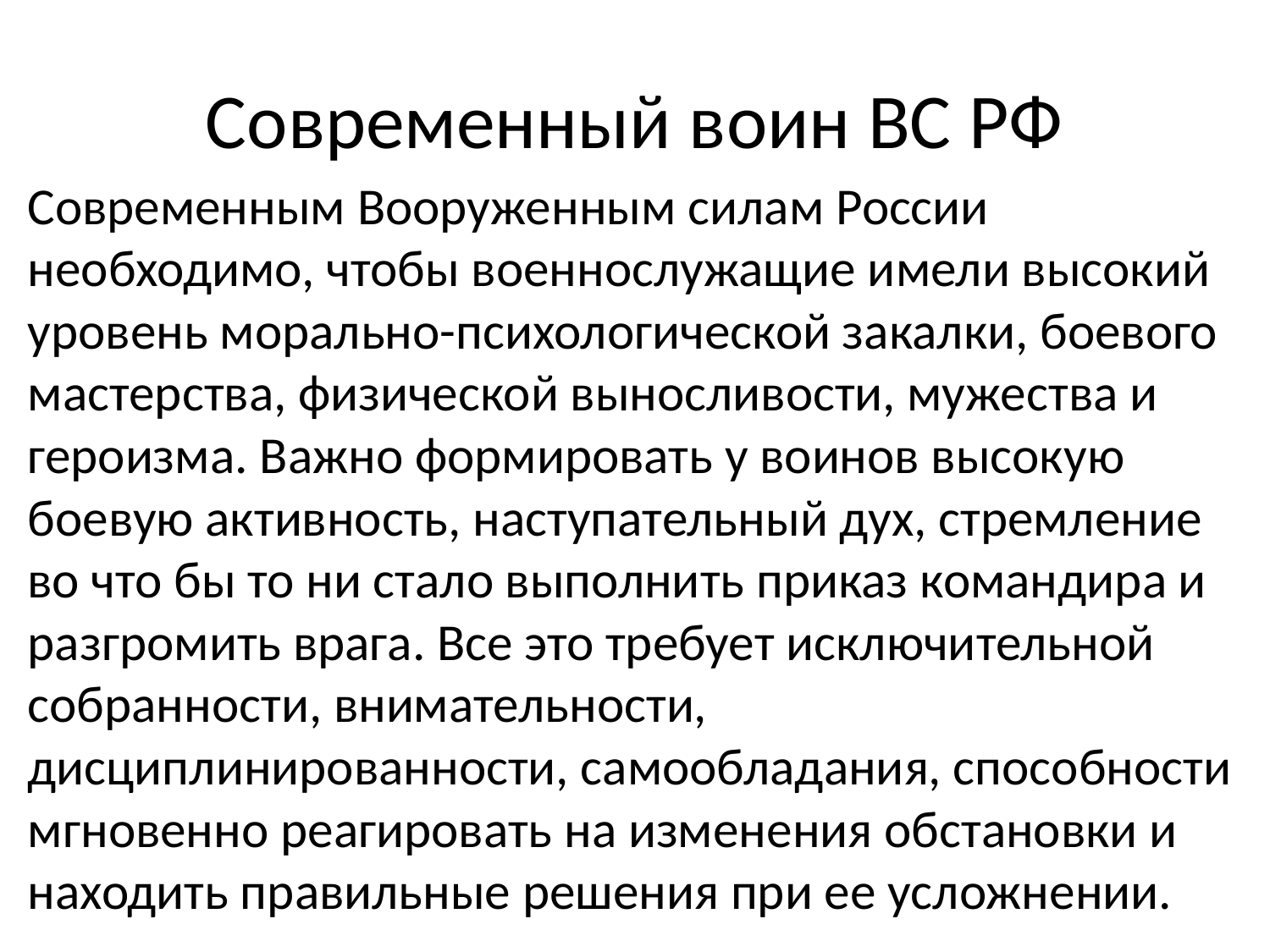

# Современный воин ВС РФ
Современным Вооруженным силам России необходимо, чтобы военнослужащие имели высокий уровень морально-психологической закалки, боевого мастерства, физической выносливости, мужества и героизма. Важно формировать у воинов высокую боевую активность, наступательный дух, стремление во что бы то ни стало выполнить приказ командира и разгромить врага. Все это требует исключительной собранности, внимательности, дисциплинированности, самообладания, способности мгновенно реагировать на изменения обстановки и находить правильные решения при ее усложнении.